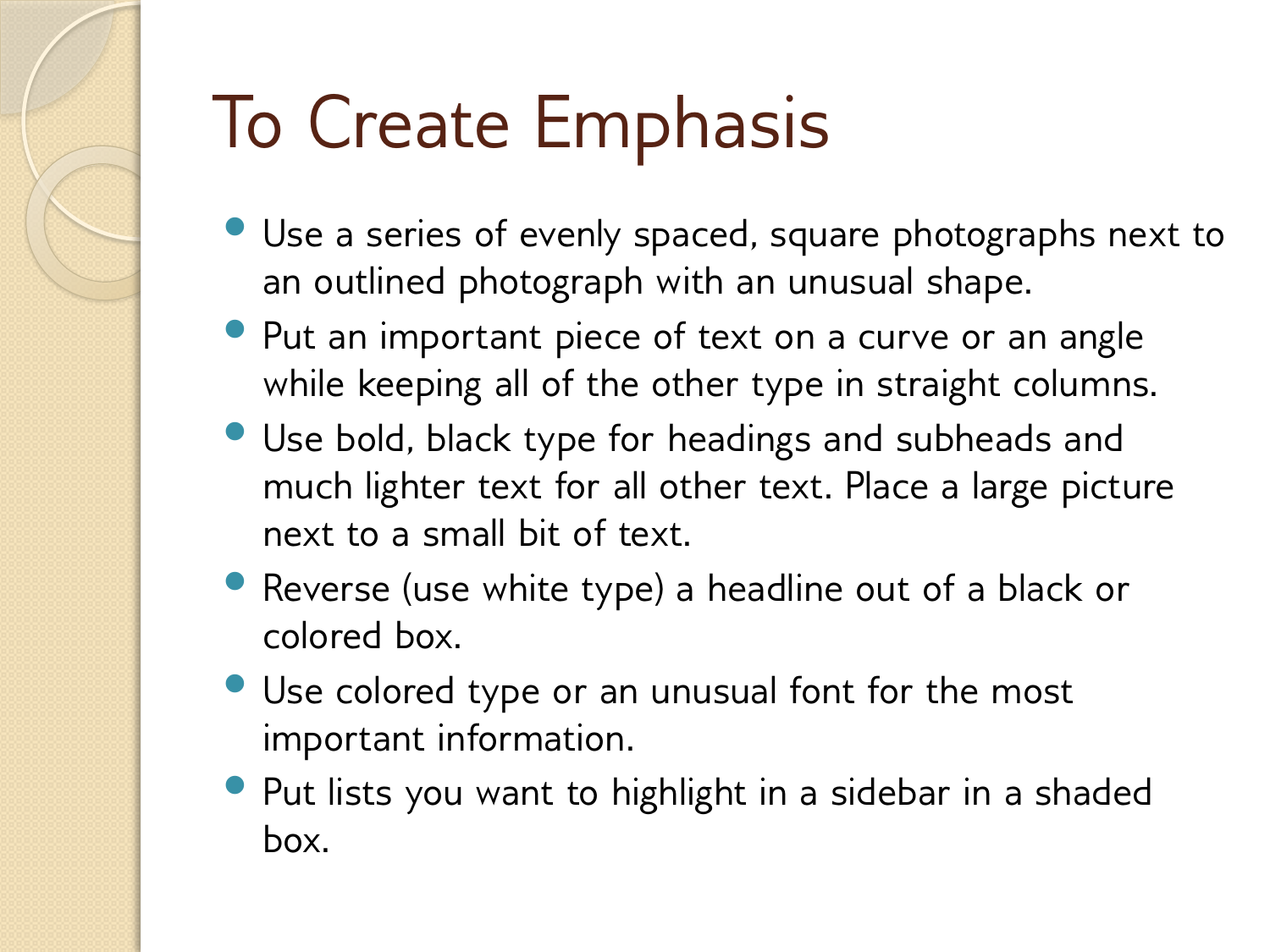

# To Create Emphasis
Use a series of evenly spaced, square photographs next to an outlined photograph with an unusual shape.
Put an important piece of text on a curve or an angle while keeping all of the other type in straight columns.
Use bold, black type for headings and subheads and much lighter text for all other text. Place a large picture next to a small bit of text.
Reverse (use white type) a headline out of a black or colored box.
Use colored type or an unusual font for the most important information.
Put lists you want to highlight in a sidebar in a shaded box.